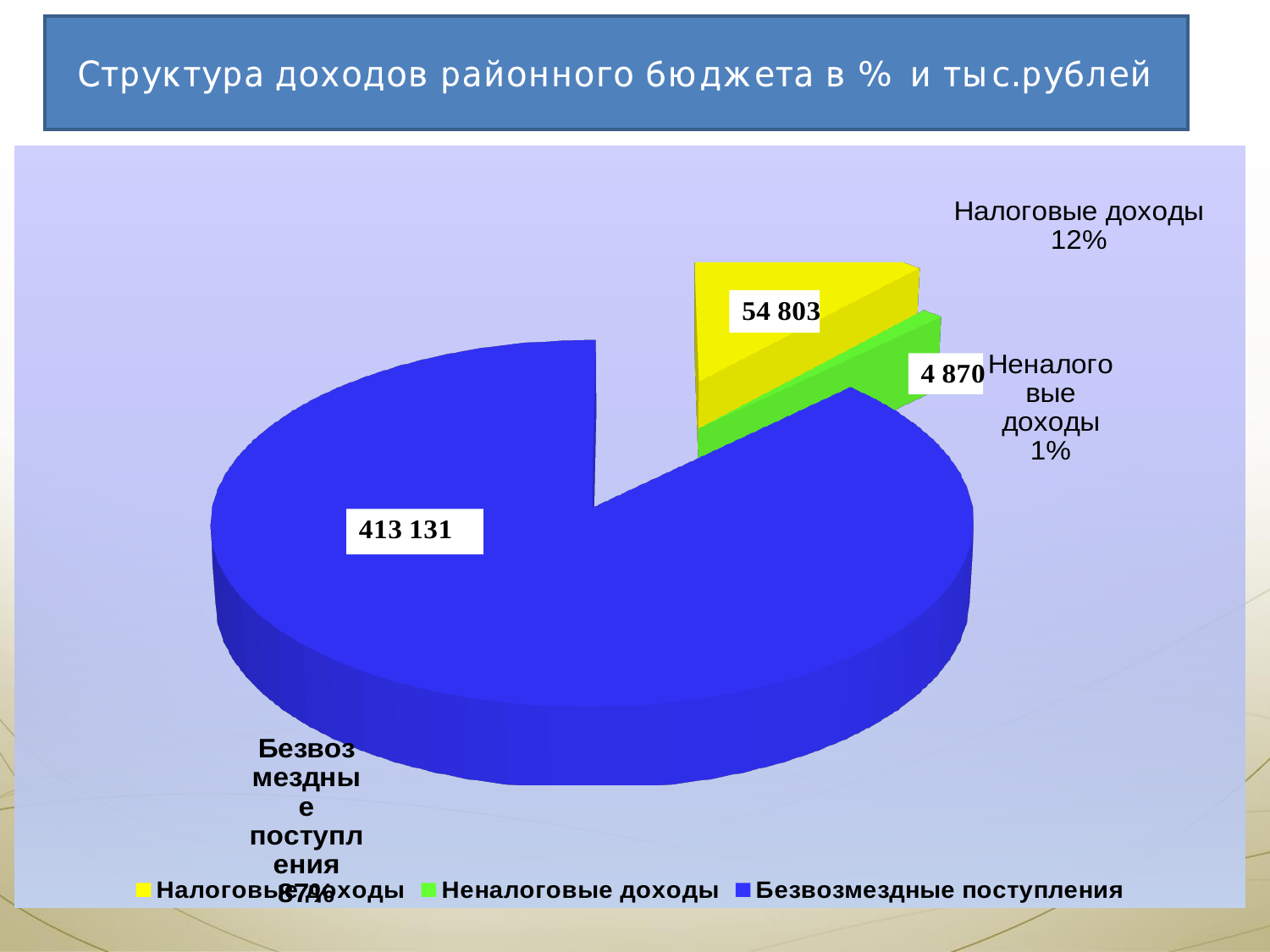

Структура доходов районного бюджета в % и тыс.рублей

[unsupported chart]

32